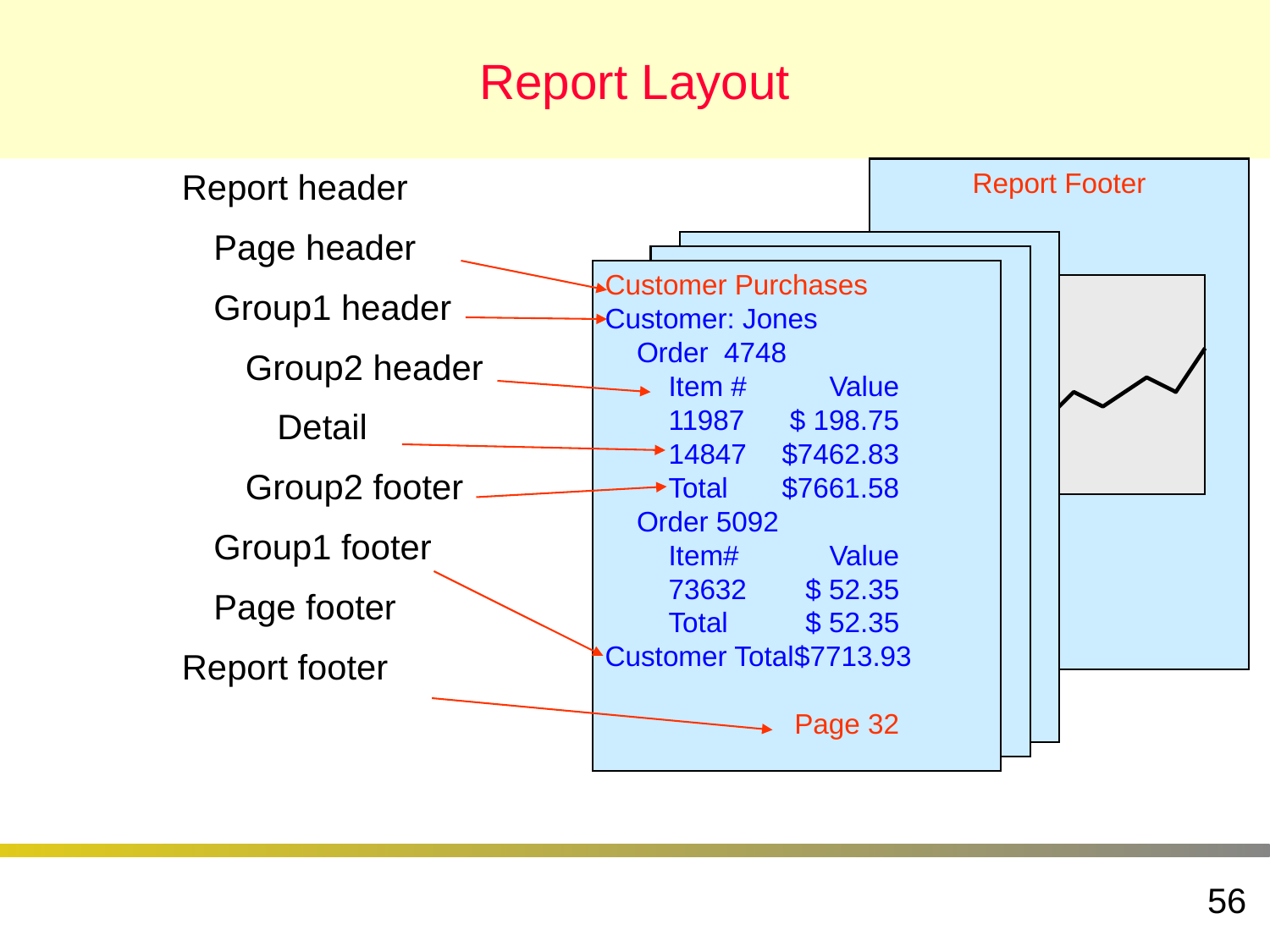

# Report Layout
Report header
	Page header
	Group1 header
		Group2 header
			Detail
		Group2 footer
	Group1 footer
	Page footer
Report footer
Report Footer

Customer Purchases
Customer: Jones
	Order  4748
		Item #	Value
		11987	$ 198.75
		14847	$7462.83
		Total	$7661.58
	Order 5092
		Item#	Value
		73632	$ 52.35
		Total	$ 52.35
Customer Total	$7713.93

			Page 32

56